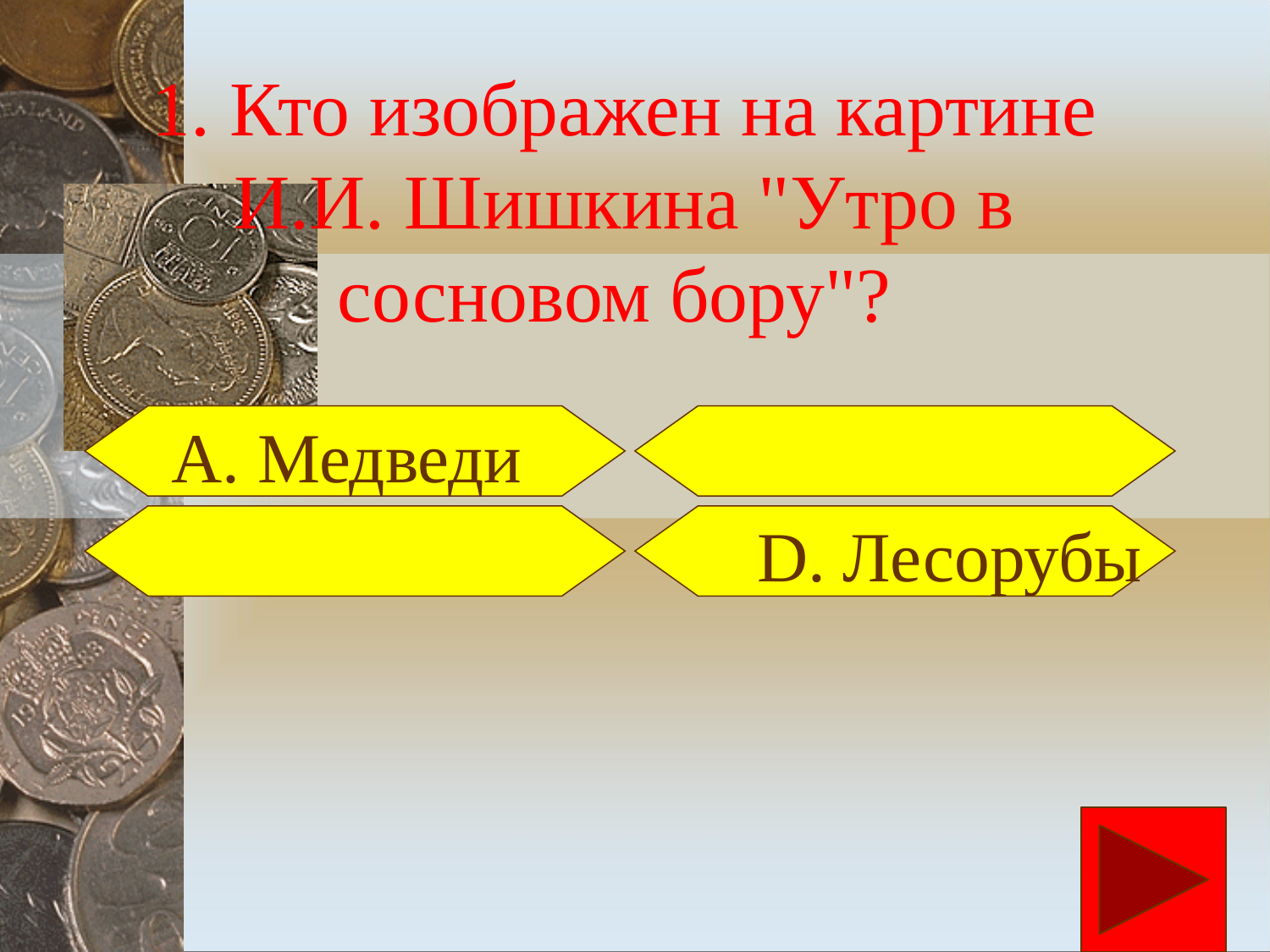

# 1. Кто изображен на картине И.И. Шишкина "Утро в сосновом бору"?
       А. Медведи
                                       D. Лесорубы